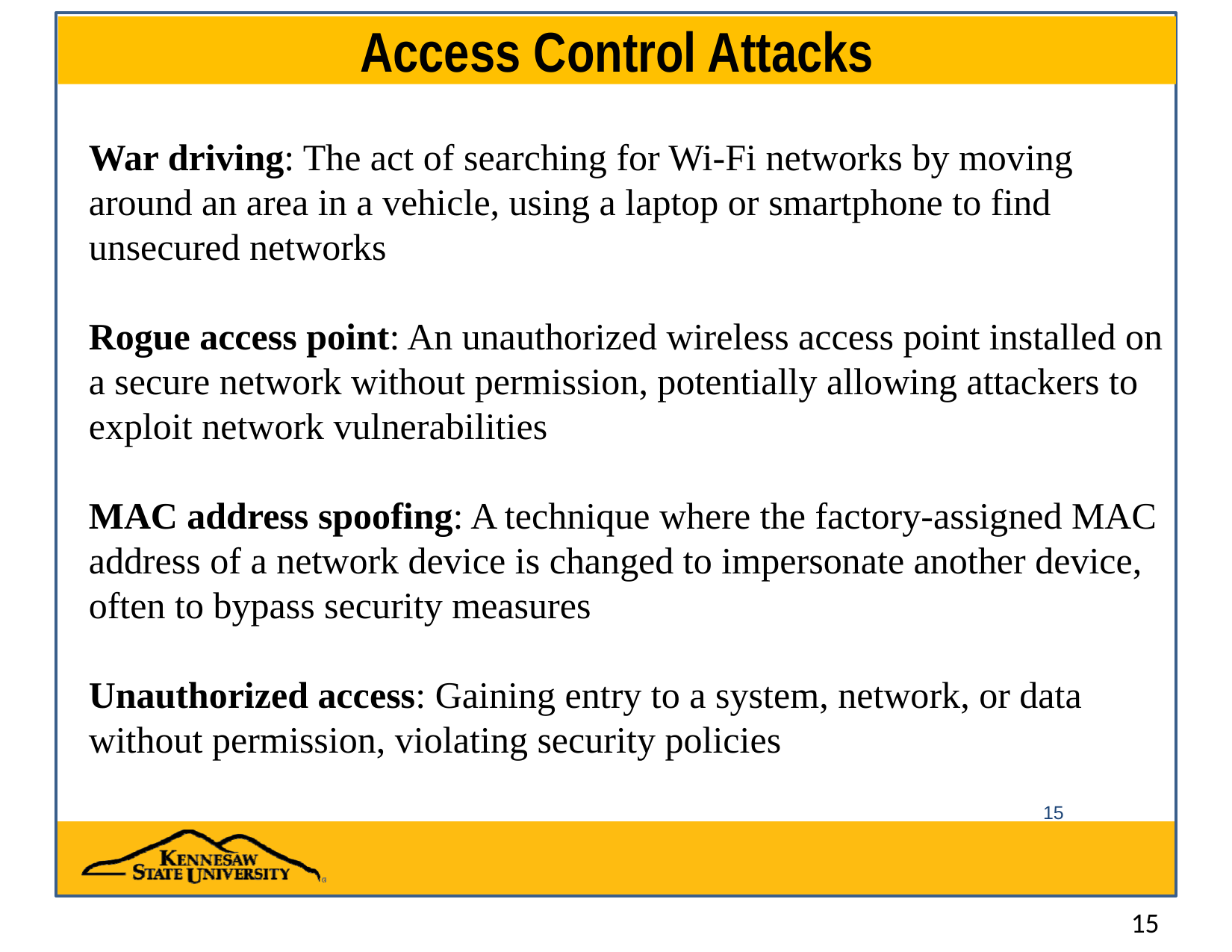

# Access Control Attacks
War driving: The act of searching for Wi-Fi networks by moving around an area in a vehicle, using a laptop or smartphone to find unsecured networks

Rogue access point: An unauthorized wireless access point installed on a secure network without permission, potentially allowing attackers to exploit network vulnerabilities

MAC address spoofing: A technique where the factory-assigned MAC address of a network device is changed to impersonate another device, often to bypass security measures

Unauthorized access: Gaining entry to a system, network, or data without permission, violating security policies
15